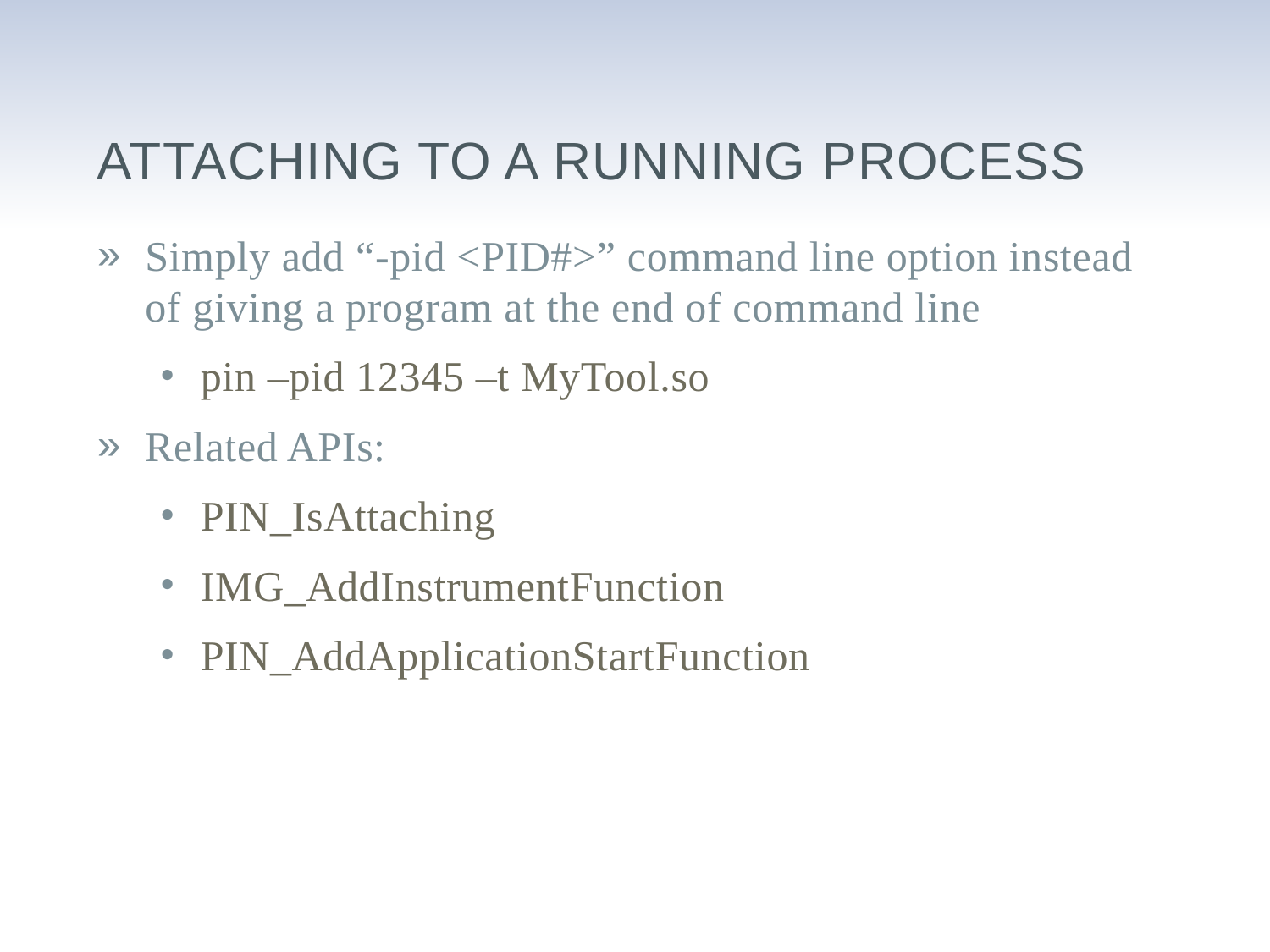

# Attaching to A running process
Simply add “-pid <PID#>” command line option instead of giving a program at the end of command line
pin –pid 12345 –t MyTool.so
Related APIs:
PIN_IsAttaching
IMG_AddInstrumentFunction
PIN_AddApplicationStartFunction